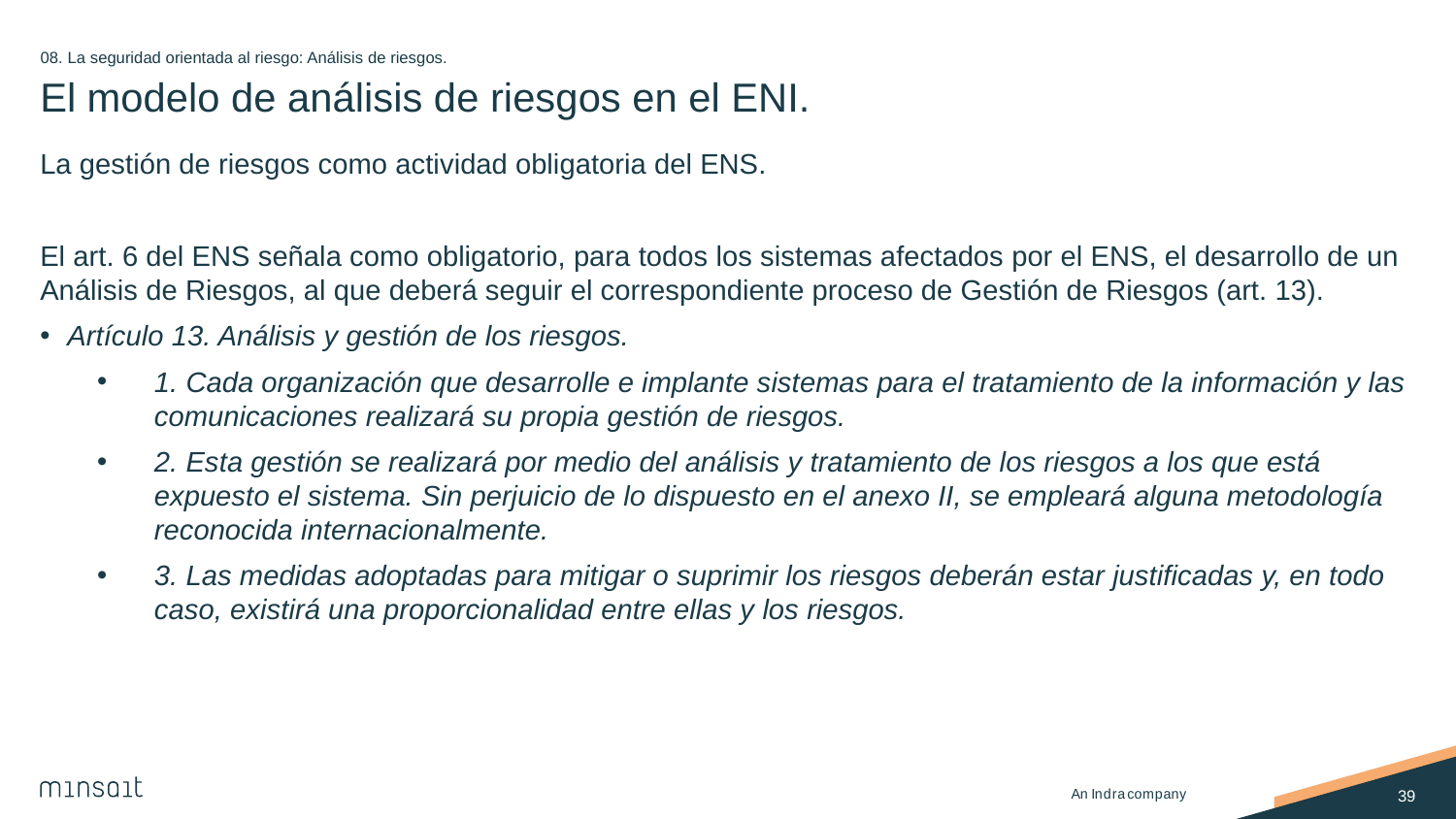

08. La seguridad orientada al riesgo: Análisis de riesgos.
# El modelo de análisis de riesgos en el ENI.
La gestión de riesgos como actividad obligatoria del ENS.

El art. 6 del ENS señala como obligatorio, para todos los sistemas afectados por el ENS, el desarrollo de un Análisis de Riesgos, al que deberá seguir el correspondiente proceso de Gestión de Riesgos (art. 13).
Artículo 13. Análisis y gestión de los riesgos.
1. Cada organización que desarrolle e implante sistemas para el tratamiento de la información y las comunicaciones realizará su propia gestión de riesgos.
2. Esta gestión se realizará por medio del análisis y tratamiento de los riesgos a los que está expuesto el sistema. Sin perjuicio de lo dispuesto en el anexo II, se empleará alguna metodología reconocida internacionalmente.
3. Las medidas adoptadas para mitigar o suprimir los riesgos deberán estar justificadas y, en todo caso, existirá una proporcionalidad entre ellas y los riesgos.